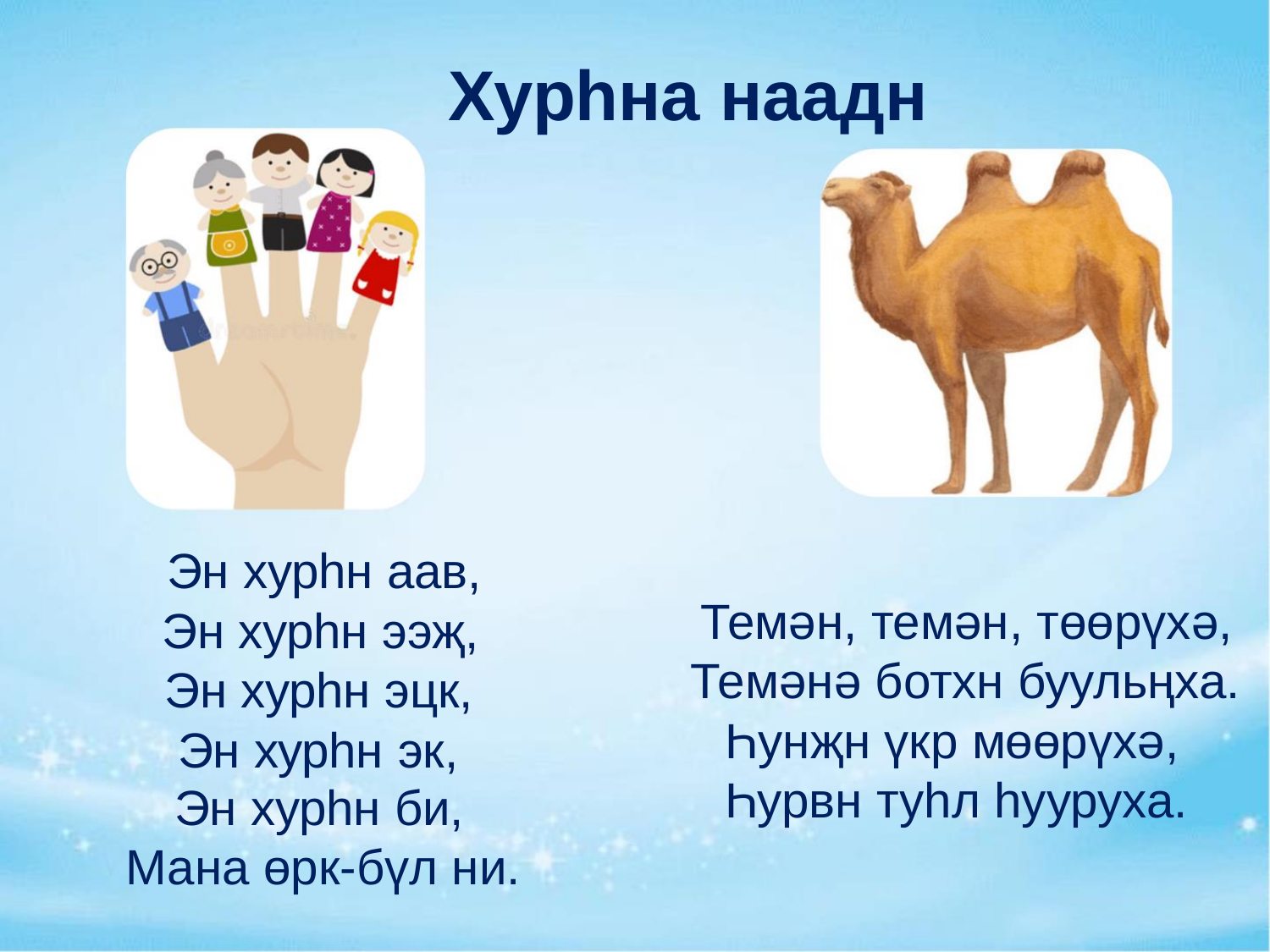

Хурһна наадн
Эн хурhн аав,
Эн хурhн ээҗ,
Эн хурhн эцк,
Эн хурhн эк,
Темән, темән, төөрүхә,
Темәнә ботхн буульңха.
Һунҗн үкр мөөрүхә,
Һурвн туһл һууруха.
Эн хурhн би,
Мана өрк-бүл ни.